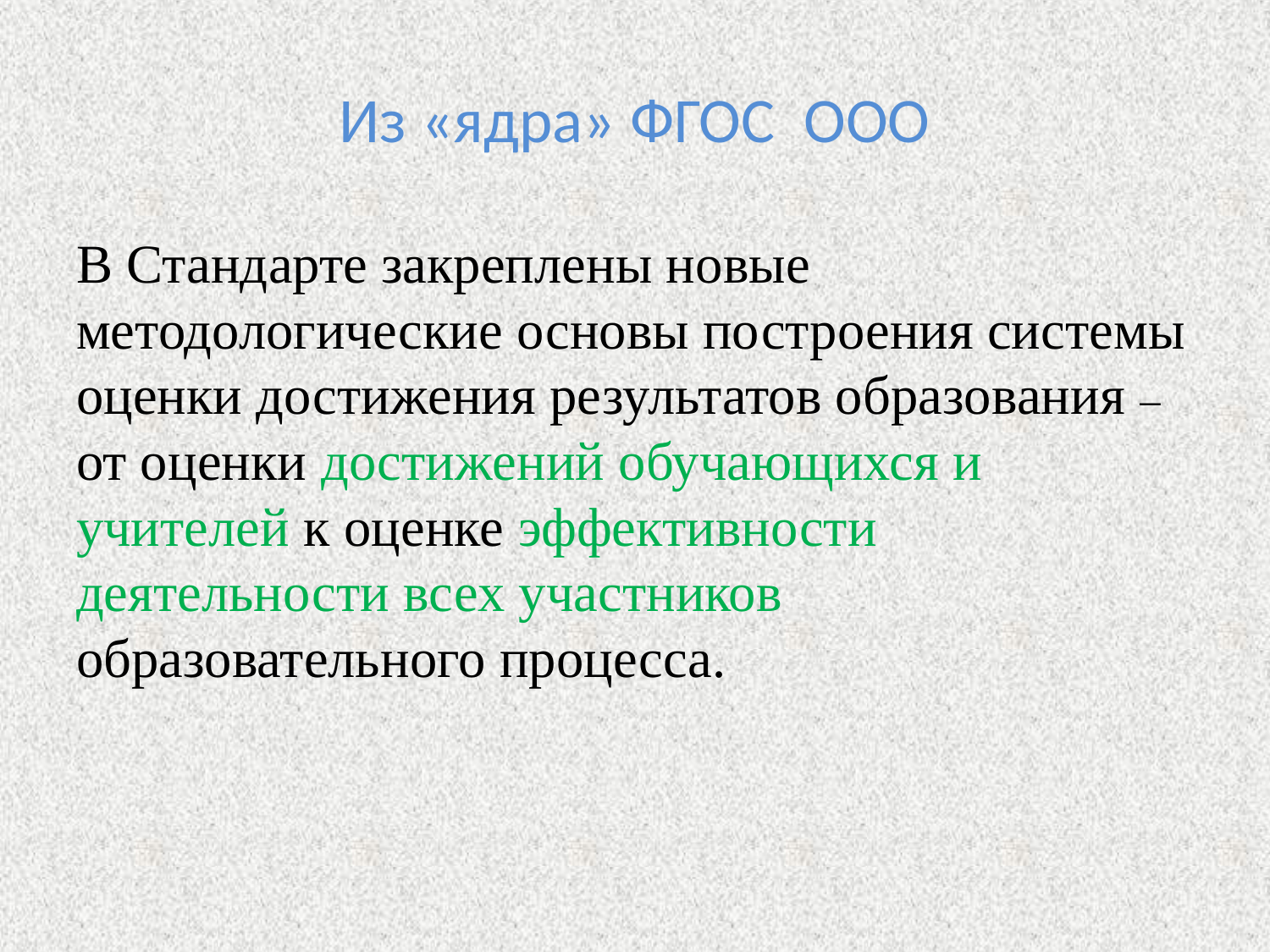

# Из «ядра» ФГОС  ООО
В Стандарте закреплены новые методологические основы построения системы оценки достижения результатов образования – от оценки достижений обучающихся и учителей к оценке эффективности деятельности всех участников образовательного процесса.